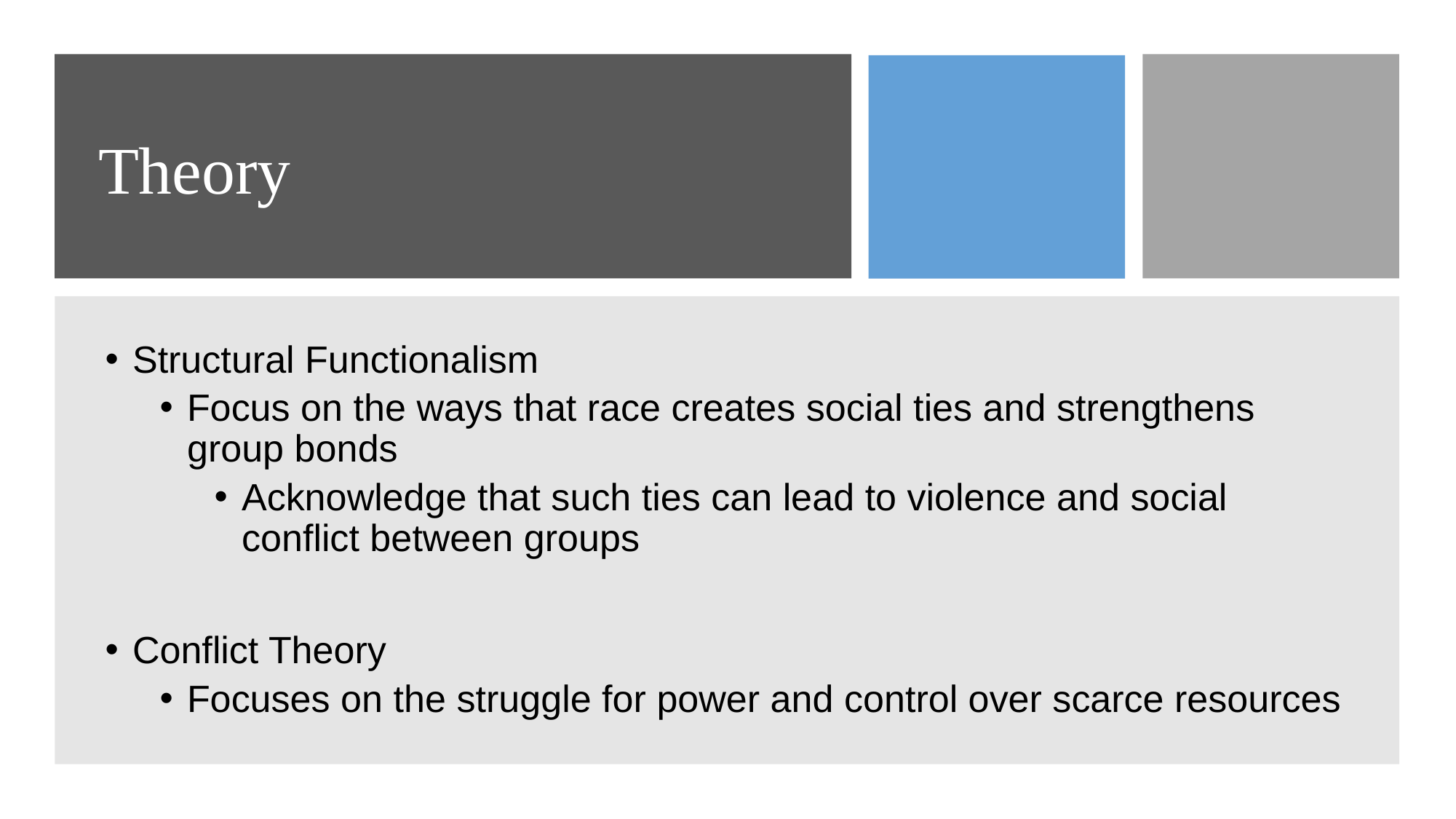

# Theory

Structural Functionalism
Focus on the ways that race creates social ties and strengthens group bonds
Acknowledge that such ties can lead to violence and social conflict between groups

Conflict Theory
Focuses on the struggle for power and control over scarce resources